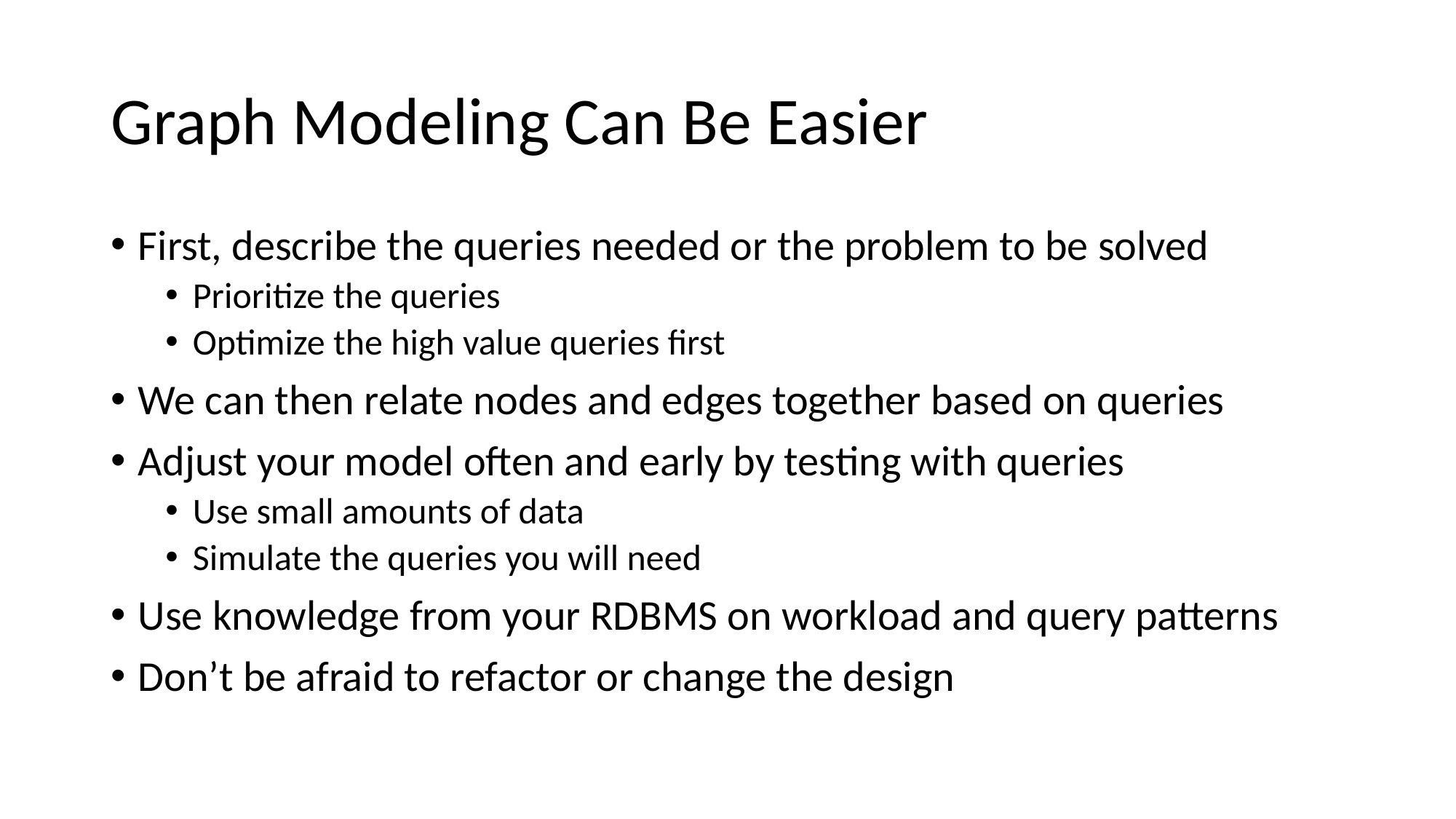

# Graph Modeling Can Be Easier
First, describe the queries needed or the problem to be solved
Prioritize the queries
Optimize the high value queries first
We can then relate nodes and edges together based on queries
Adjust your model often and early by testing with queries
Use small amounts of data
Simulate the queries you will need
Use knowledge from your RDBMS on workload and query patterns
Don’t be afraid to refactor or change the design